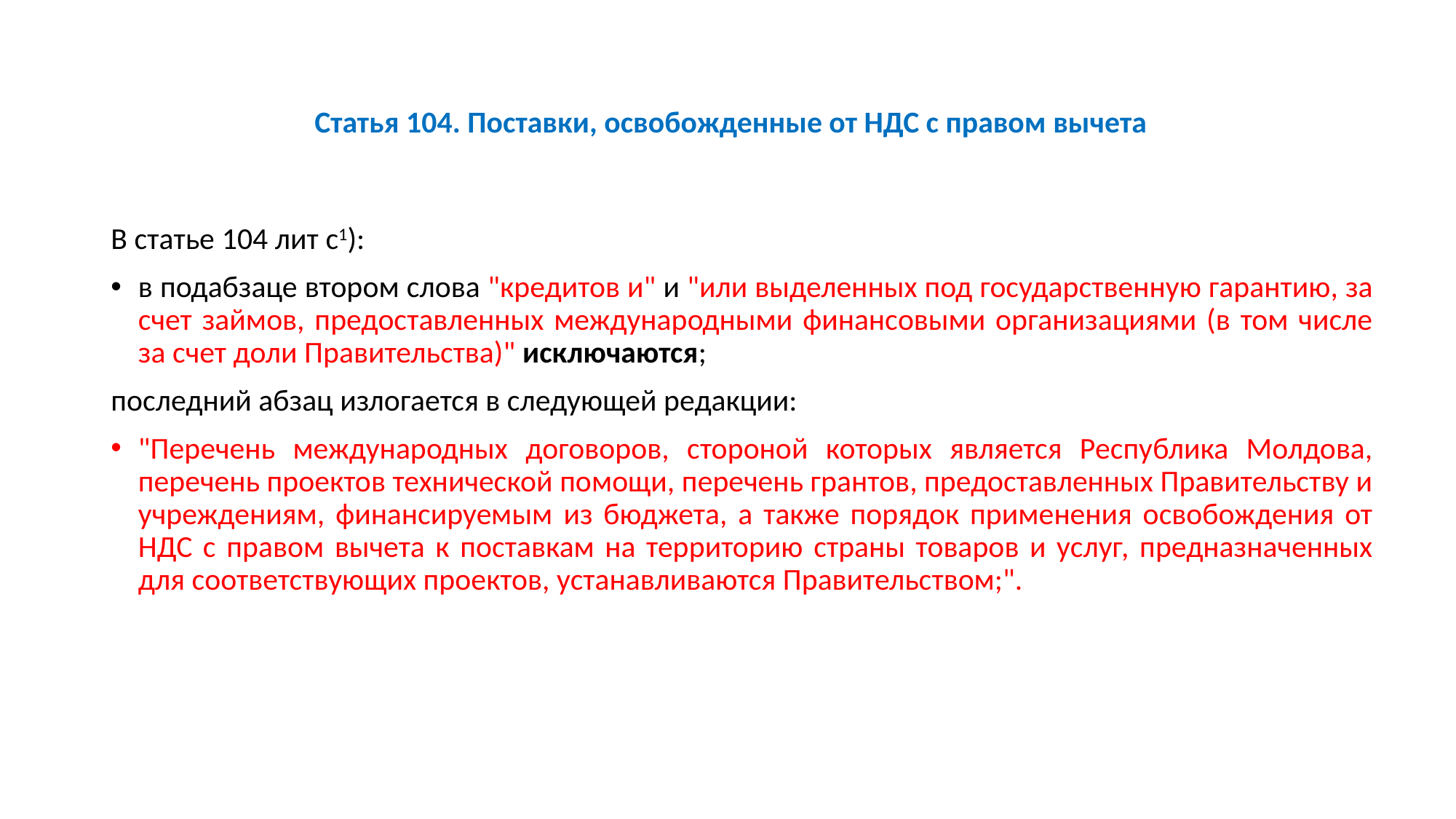

# Статья 104. Поставки, освобожденные от НДС с правом вычета
В статье 104 лит c1):
в подабзаце втором слова "кредитов и" и "или выделенных под государственную гарантию, за счет займов, предоставленных международными финансовыми организациями (в том числе за счет доли Правительства)" исключаются;
последний абзац излогается в следующей редакции:
"Перечень международных договоров, стороной которых является Республика Молдова, перечень проектов технической помощи, перечень грантов, предоставленных Правительству и учреждениям, финансируемым из бюджета, а также порядок применения освобождения от НДС с правом вычета к поставкам на территорию страны товаров и услуг, предназначенных для соответствующих проектов, устанавливаются Правительством;".